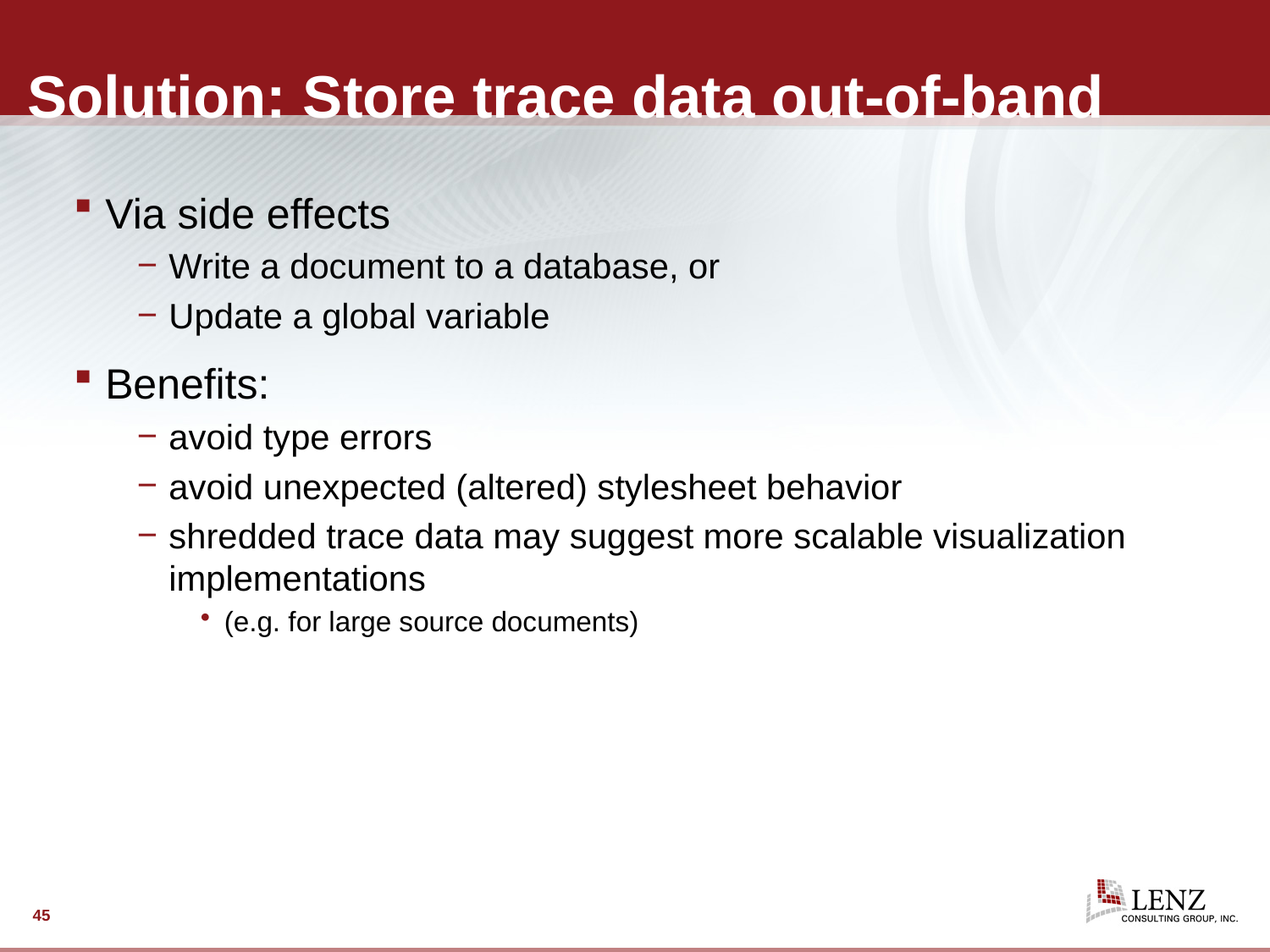

# Solution: Store trace data out-of-band
Via side effects
Write a document to a database, or
Update a global variable
Benefits:
avoid type errors
avoid unexpected (altered) stylesheet behavior
shredded trace data may suggest more scalable visualization implementations
(e.g. for large source documents)
45